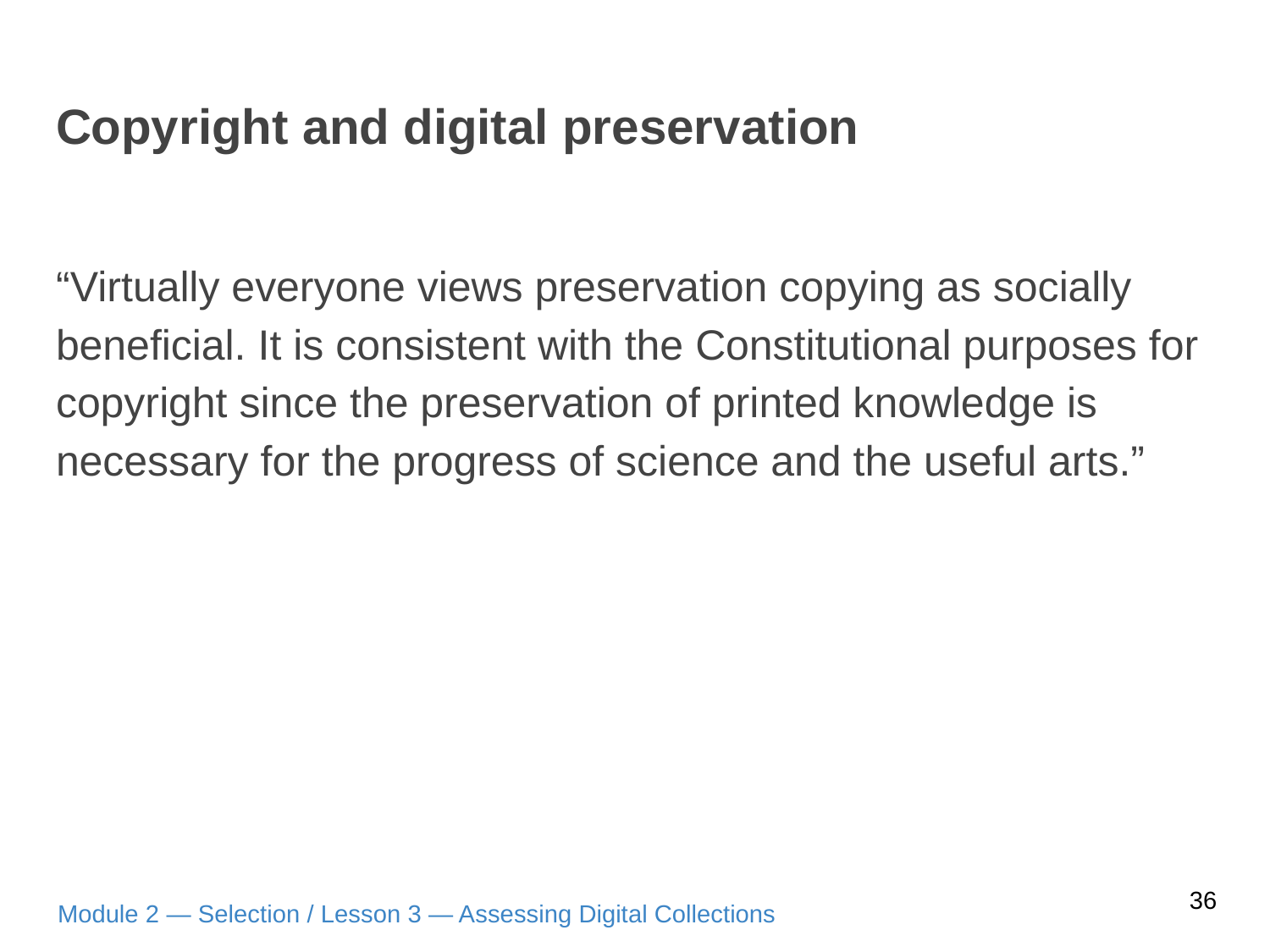

# Copyright and digital preservation
“Virtually everyone views preservation copying as socially beneficial. It is consistent with the Constitutional purposes for copyright since the preservation of printed knowledge is necessary for the progress of science and the useful arts.”

36
Module 2 — Selection / Lesson 3 — Assessing Digital Collections